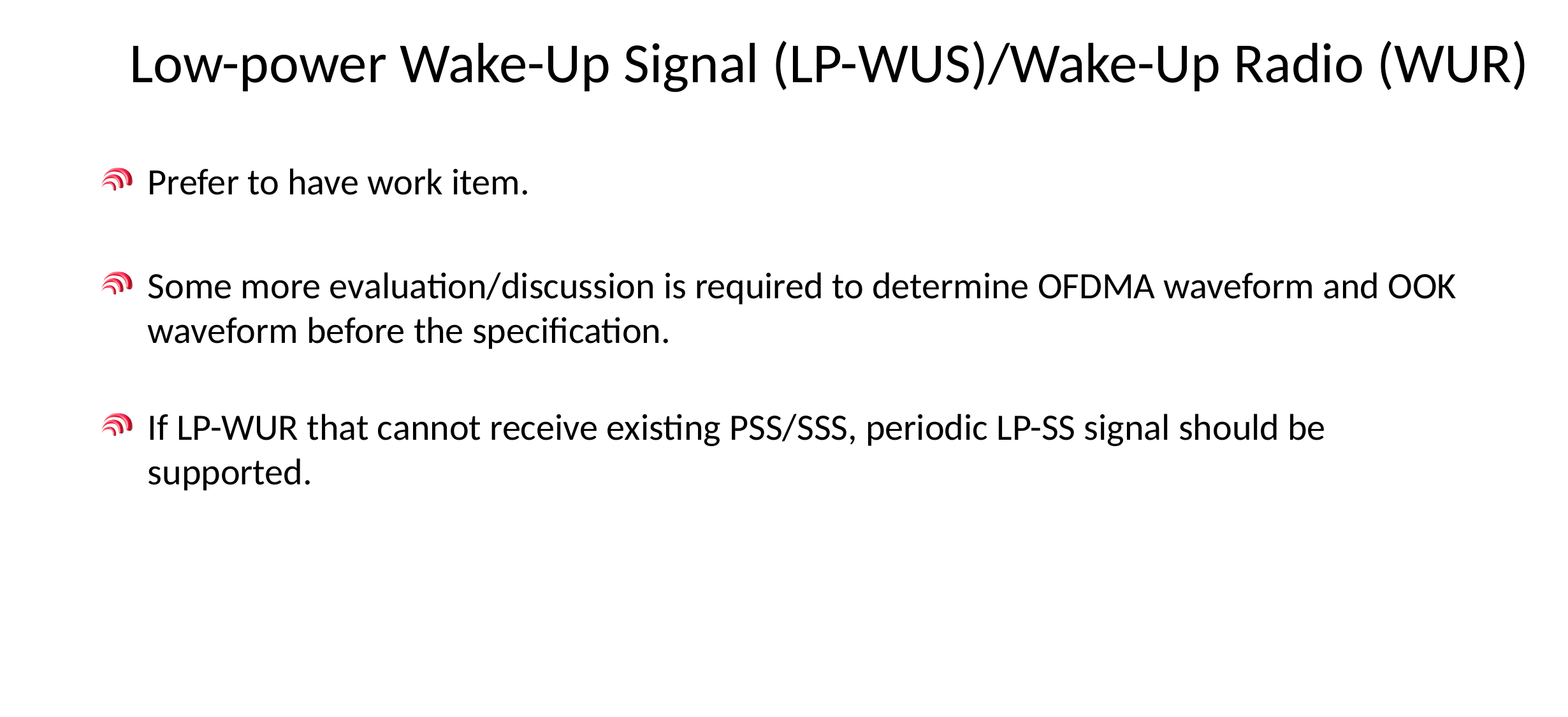

# Low-power Wake-Up Signal (LP-WUS)/Wake-Up Radio (WUR)
Prefer to have work item.

Some more evaluation/discussion is required to determine OFDMA waveform and OOK waveform before the specification.

If LP-WUR that cannot receive existing PSS/SSS, periodic LP-SS signal should be supported.